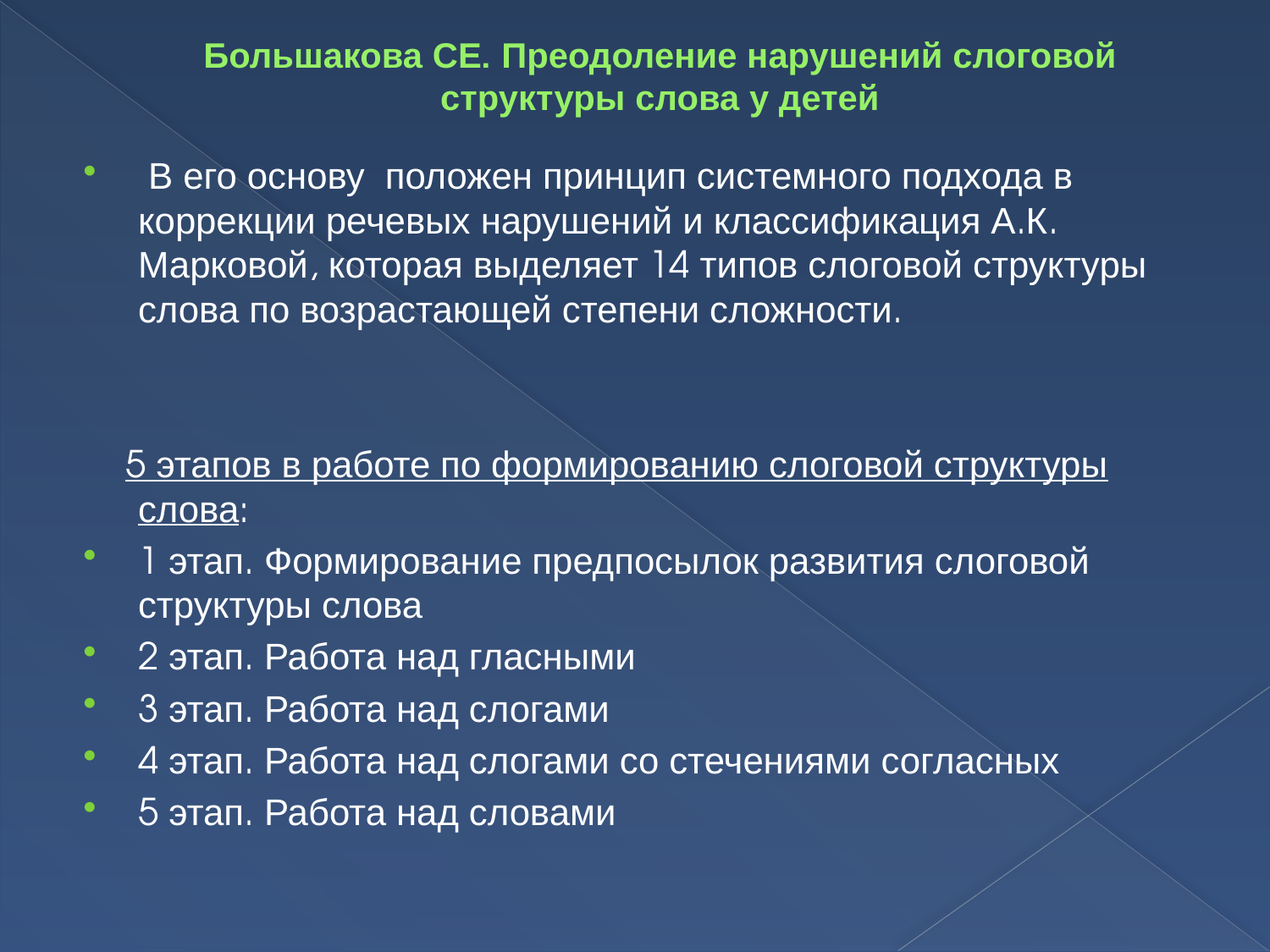

# Большакова СЕ. Преодоление нарушений слоговой структуры слова у детей
 В его основу  положен принцип системного подхода в коррекции речевых нарушений и классификация А.К. Марковой, которая выделяет 14 типов слоговой структуры слова по возрастающей степени сложности.

    5 этапов в работе по формированию слоговой структуры слова:
1 этап. Формирование предпосылок развития слоговой структуры слова
2 этап. Работа над гласными
3 этап. Работа над слогами
4 этап. Работа над слогами со стечениями согласных
5 этап. Работа над словами